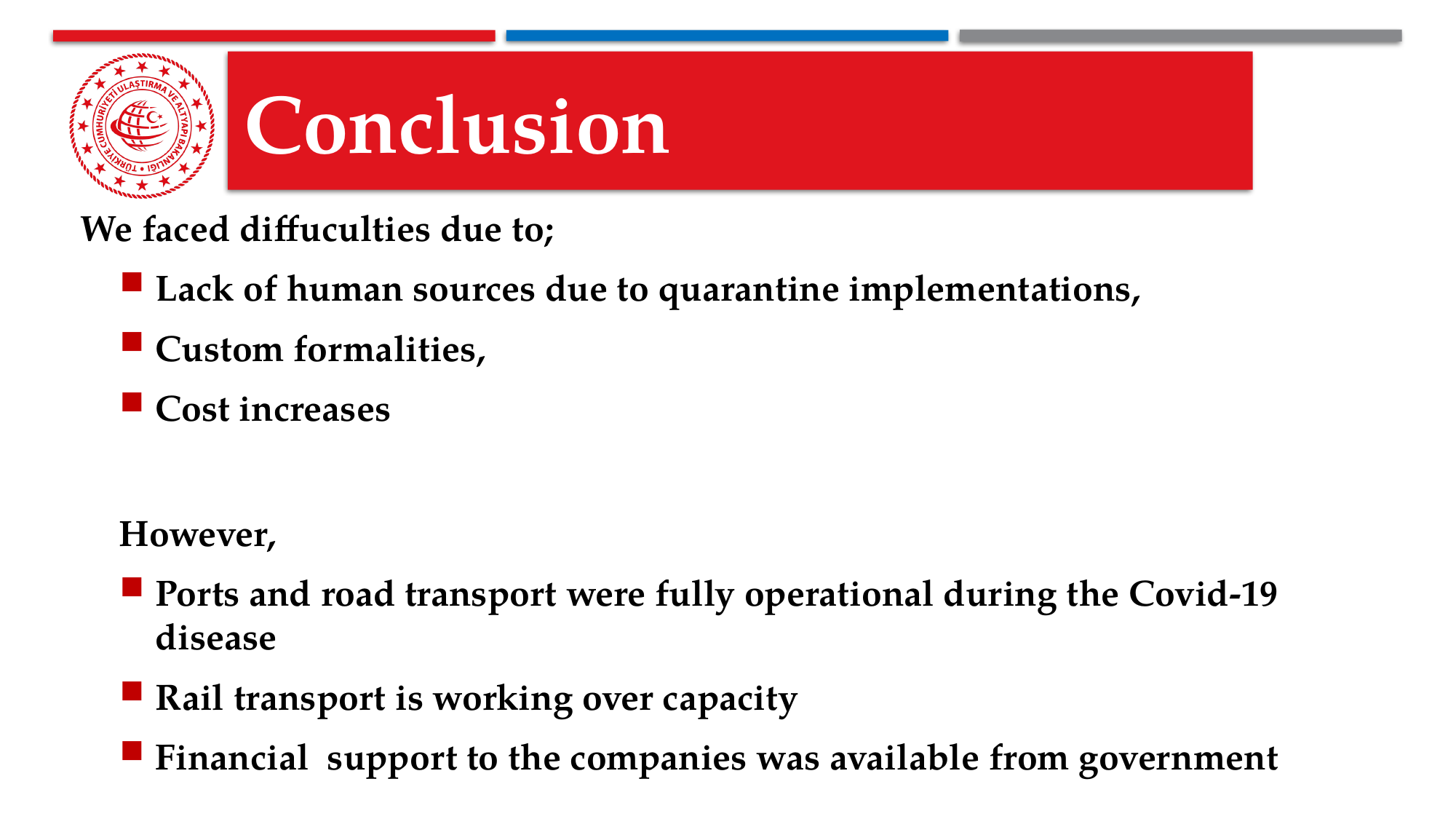

# Conclusion
We faced diffuculties due to;
Lack of human sources due to quarantine implementations,
Custom formalities,
Cost increases

However,
Ports and road transport were fully operational during the Covid-19 disease
Rail transport is working over capacity
Financial  support to the companies was available from government